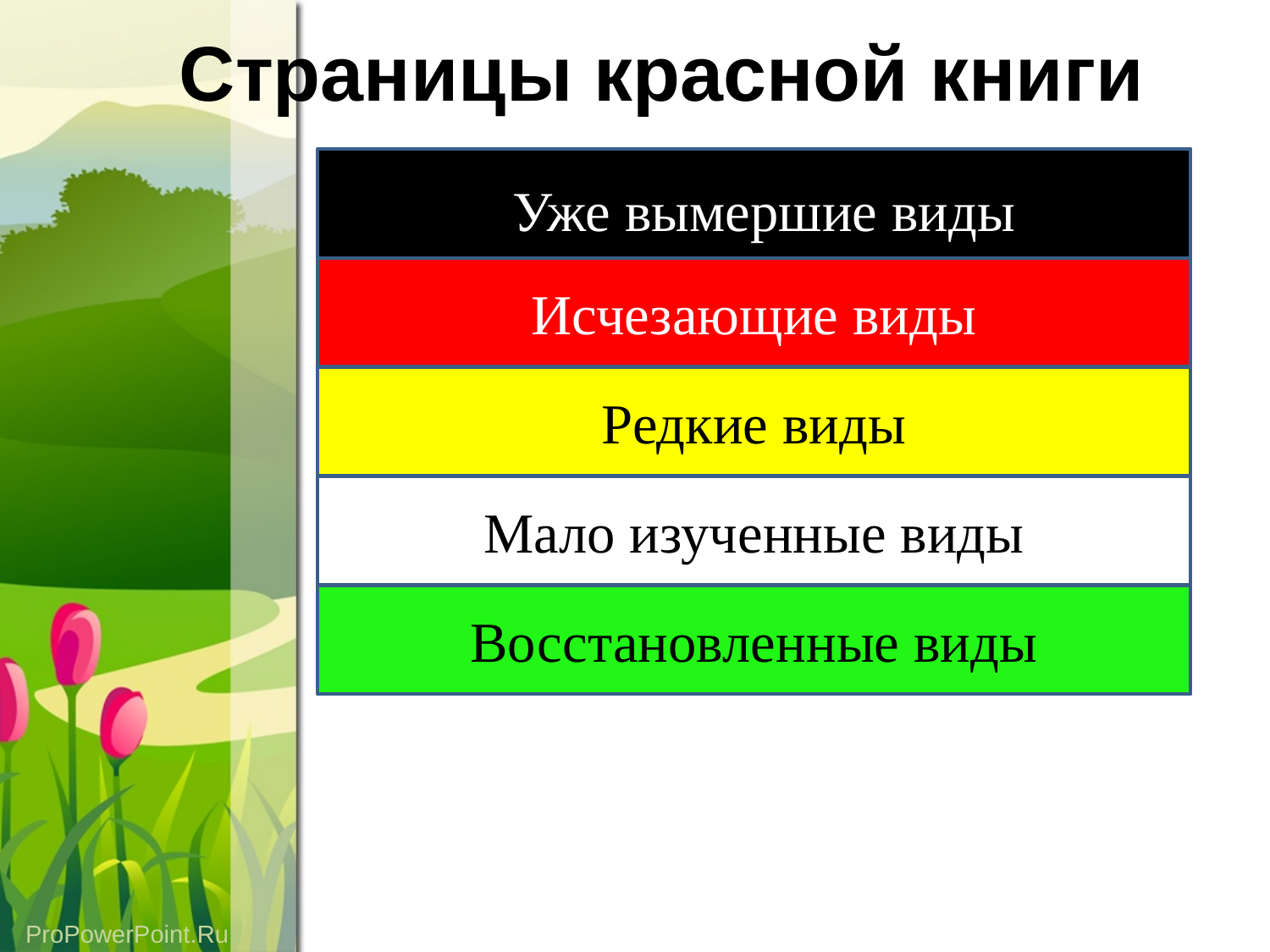

# Страницы красной книги

Уже вымершие виды
Исчезающие виды
Редкие виды
Мало изученные виды
Восстановленные виды